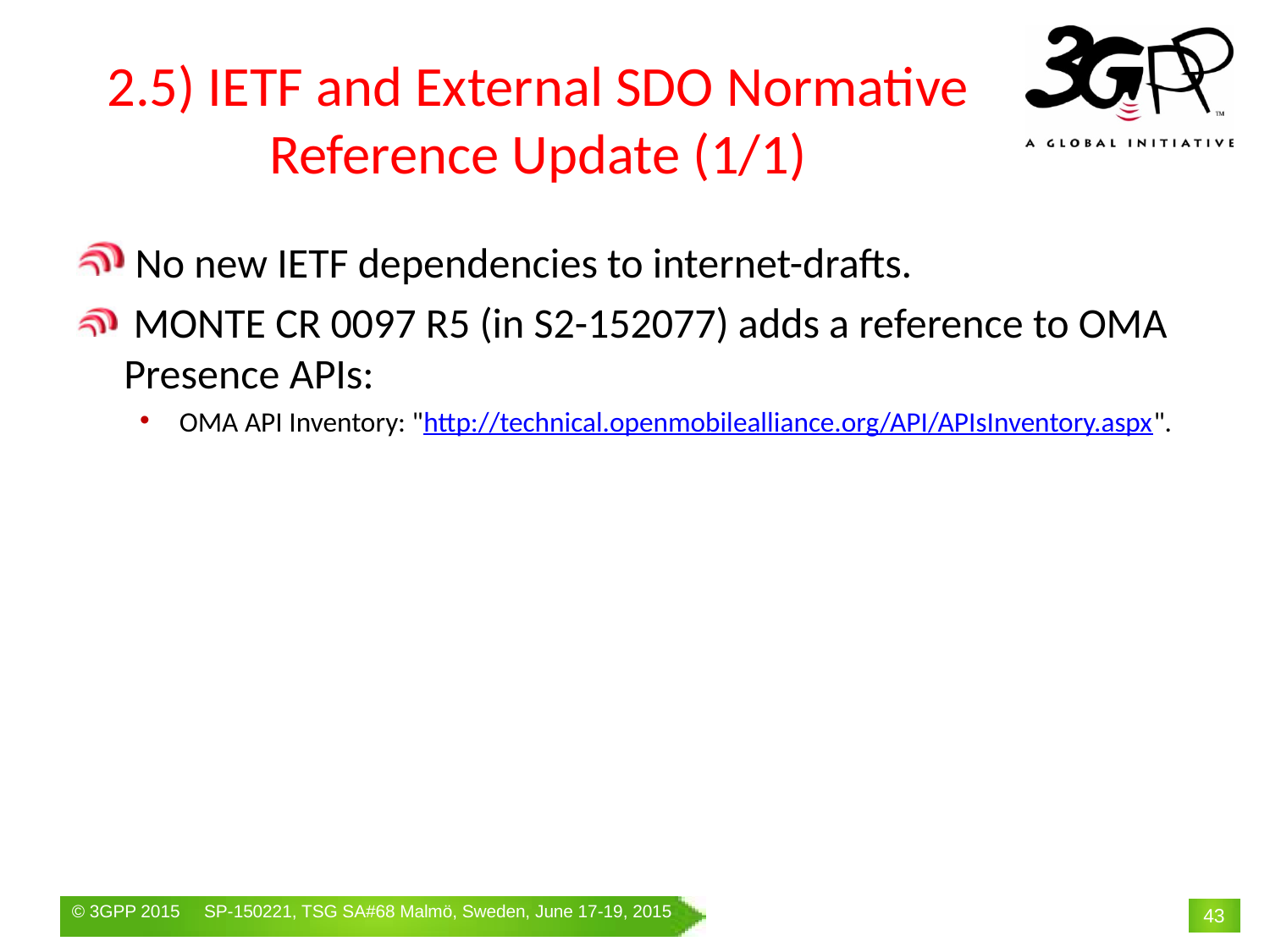

# 2.5) IETF and External SDO Normative Reference Update (1/1)
 No new IETF dependencies to internet-drafts.
 MONTE CR 0097 R5 (in S2-152077) adds a reference to OMA Presence APIs:
OMA API Inventory: "http://technical.openmobilealliance.org/API/APIsInventory.aspx".